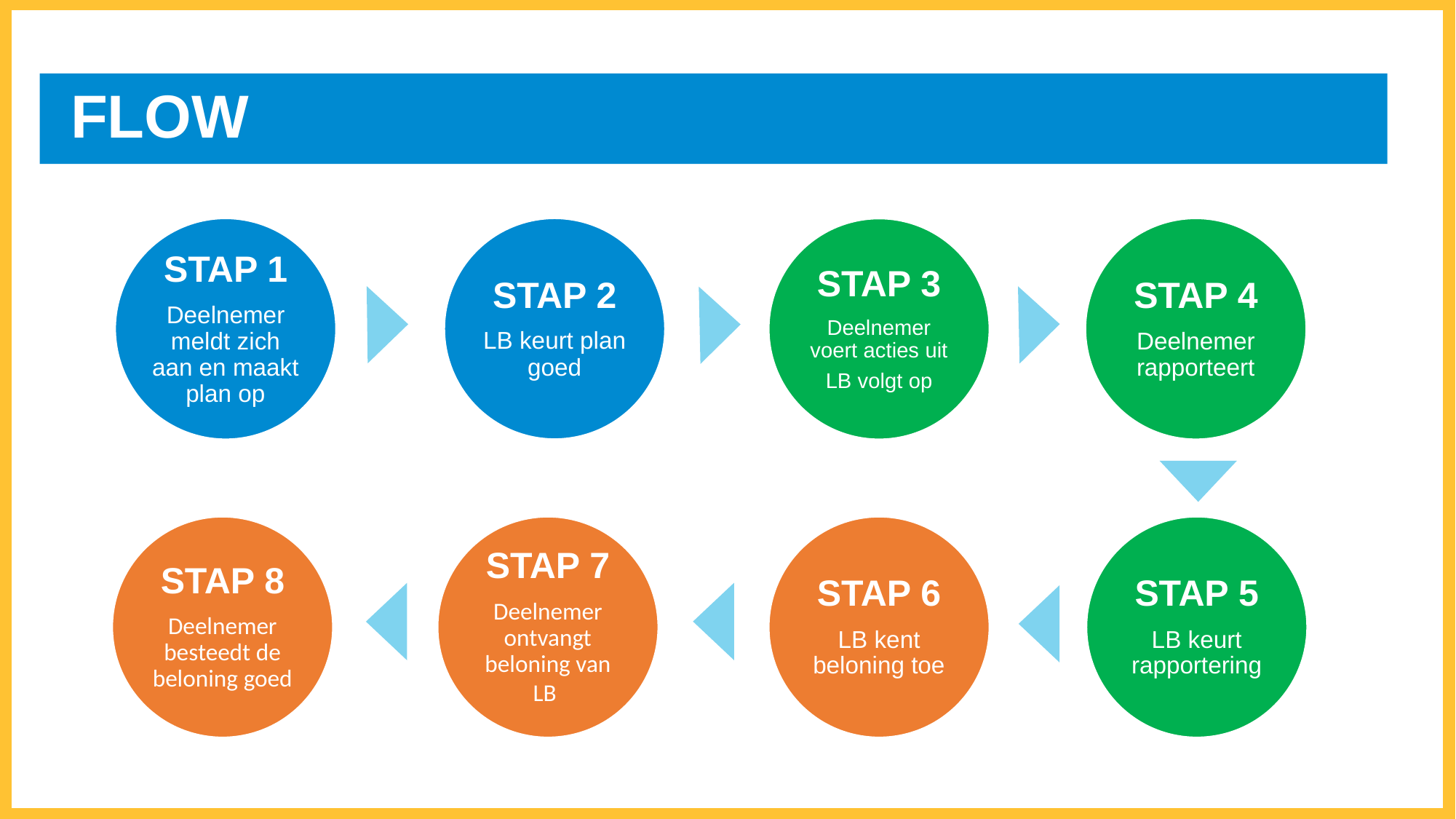

# FLOW

STAP 1
Deelnemer meldt zich aan en maakt plan op
STAP 8
Deelnemer besteedt de beloning goed
STAP 7
Deelnemer ontvangt beloning van LB
STAP 2
LB keurt plan goed
STAP 3
Deelnemer voert acties uit
LB volgt op
STAP 6
LB kent beloning toe
STAP 5
LB keurt rapportering
STAP 4
Deelnemer rapporteert